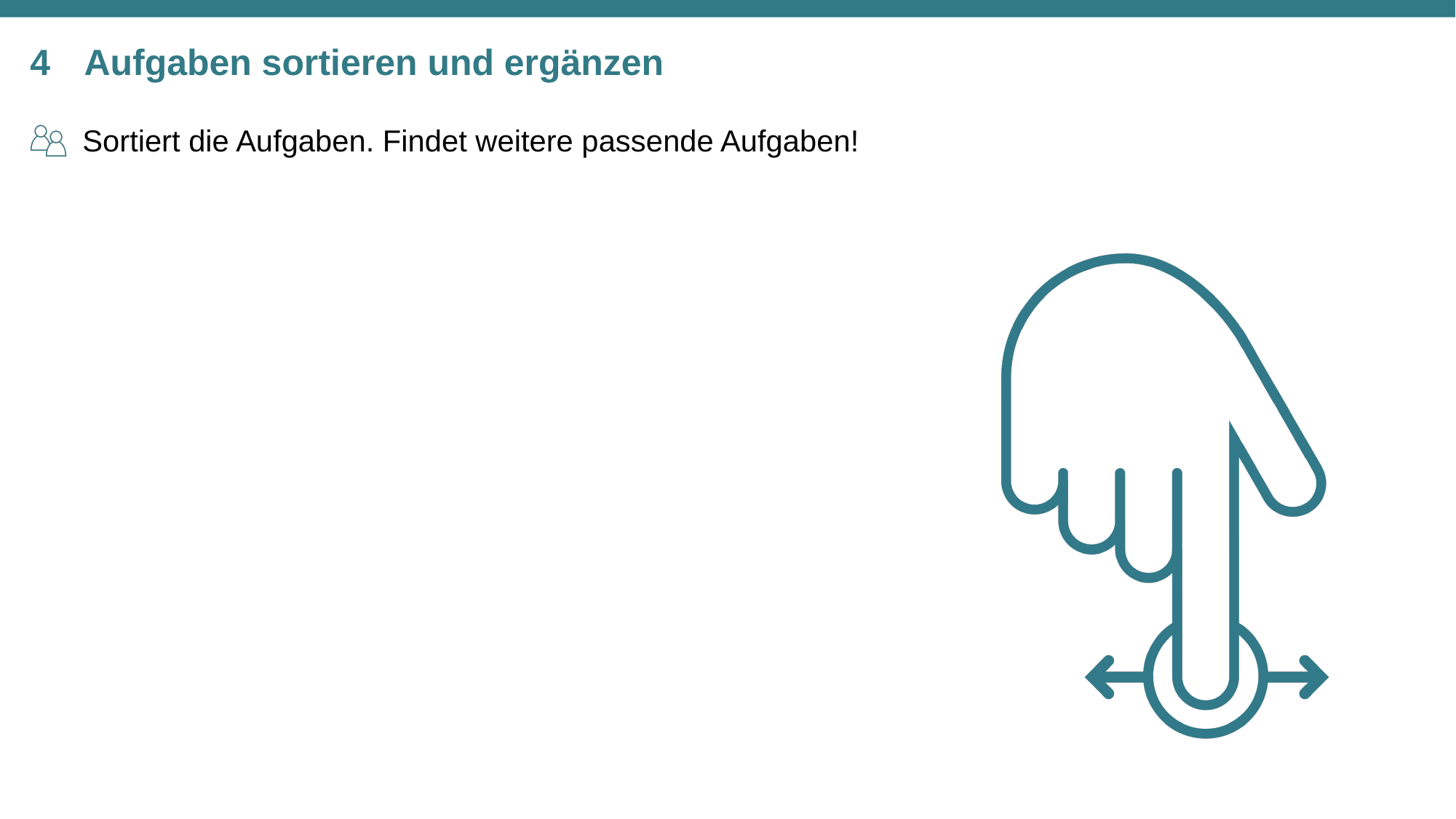

# 4	Aufgaben sortieren und ergänzen
|  | Sortiert die Aufgaben. Findet weitere passende Aufgaben! |
| --- | --- |